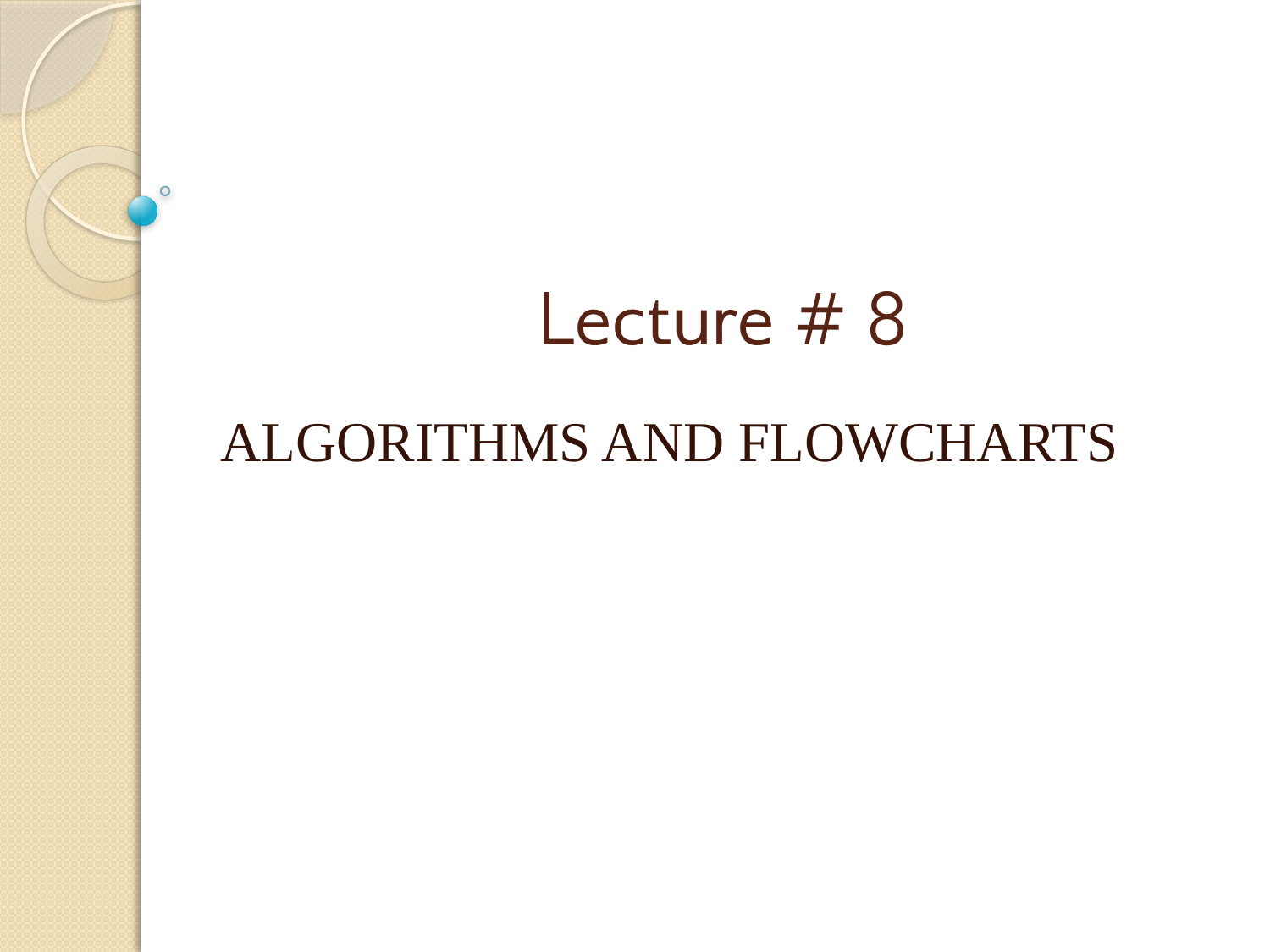

# Lecture # 8
ALGORITHMS AND FLOWCHARTS